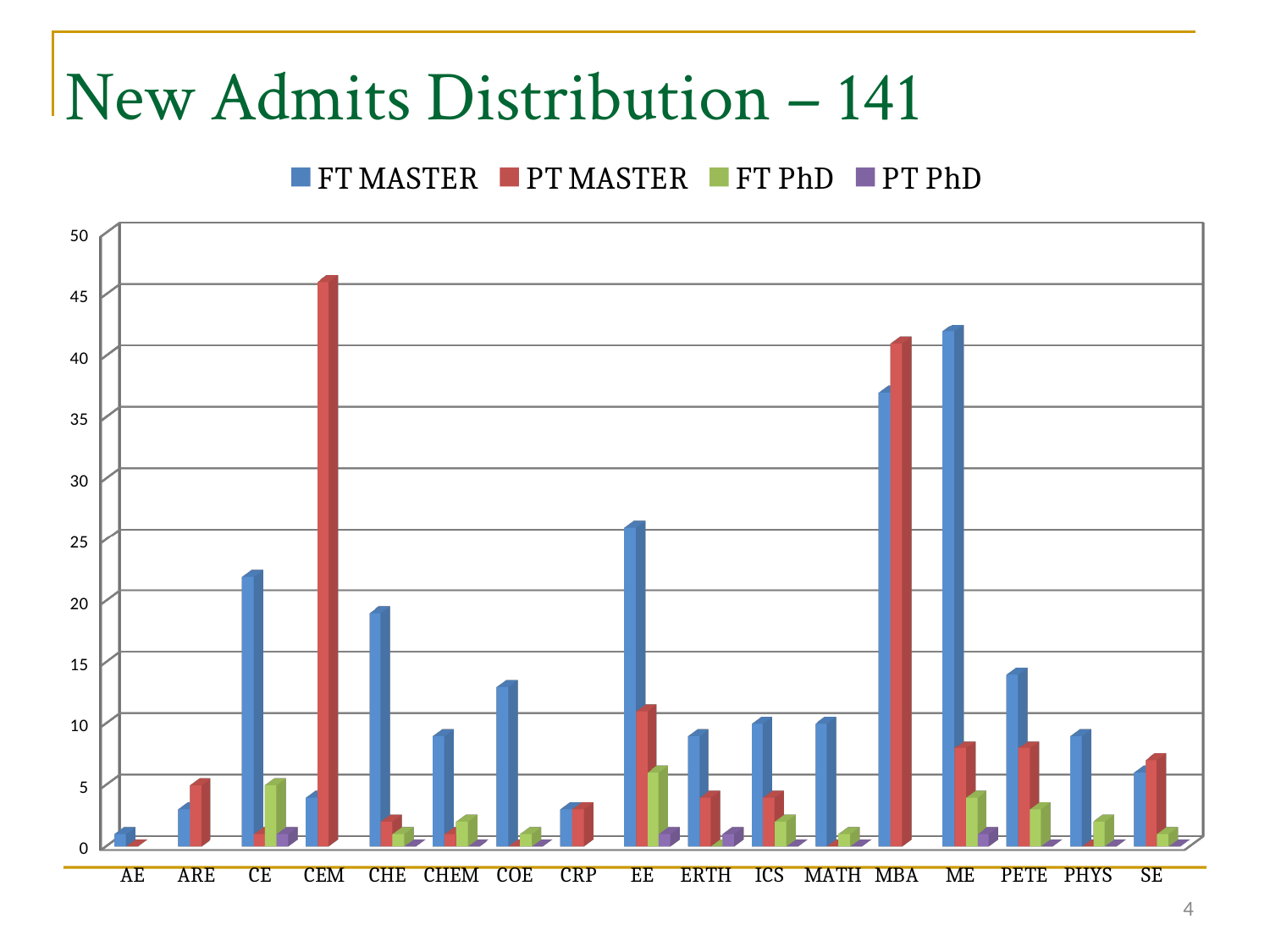

New Admits Distribution – 141

[unsupported chart]

4